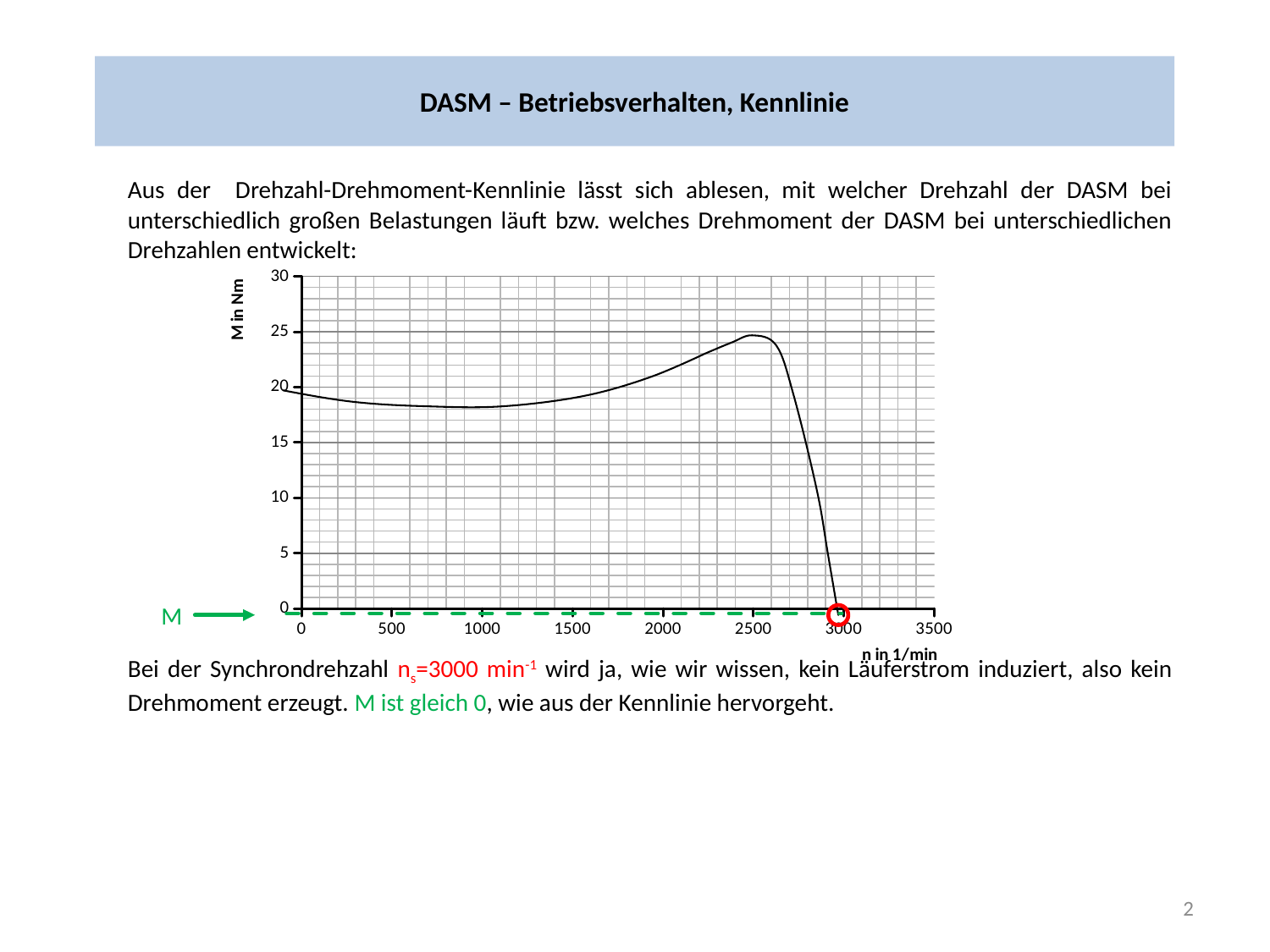

# DASM – Betriebsverhalten, Kennlinie
Aus der  Drehzahl-Drehmoment-Kennlinie lässt sich ablesen, mit welcher Drehzahl der DASM bei unterschiedlich großen Belastungen läuft bzw. welches Drehmoment der DASM bei unterschiedlichen Drehzahlen entwickelt:

Bei der Synchrondrehzahl ns=3000 min-1 wird ja, wie wir wissen, kein Läuferstrom induziert, also kein Drehmoment erzeugt. M ist gleich 0, wie aus der Kennlinie hervorgeht.

### Chart

| Category | u1(t) | u1(t) |
|---|---|---|
M

2